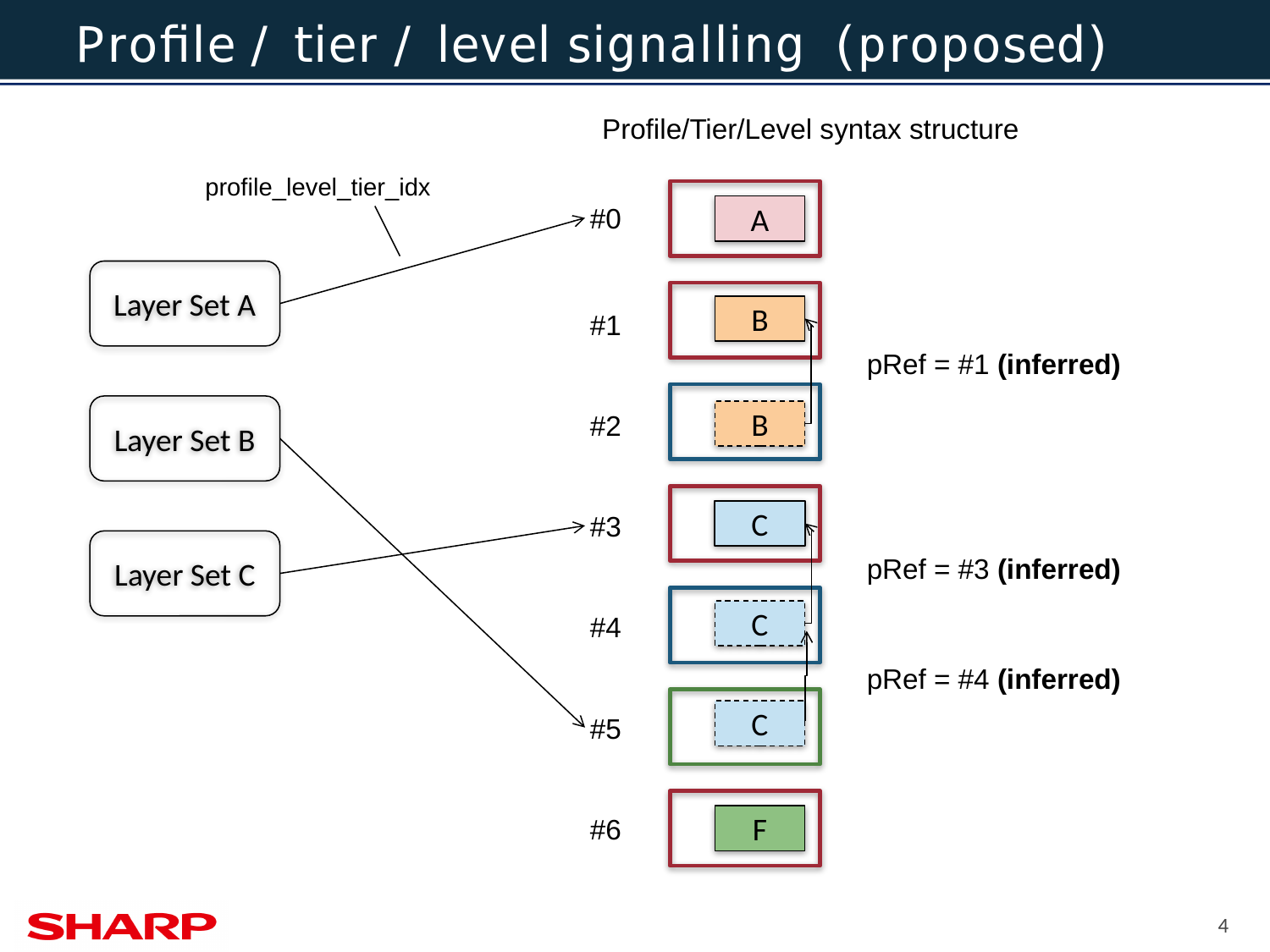

# Profile / tier / level signalling  (proposed)
Profile/Tier/Level syntax structure
profile_level_tier_idx

#0
A
Layer Set A

B
#1
pRef = #1 (inferred)

Layer Set B
B
#2

C
#3
Layer Set C
pRef = #3 (inferred)

C
#4
pRef = #4 (inferred)

C
#5

F
#6
4